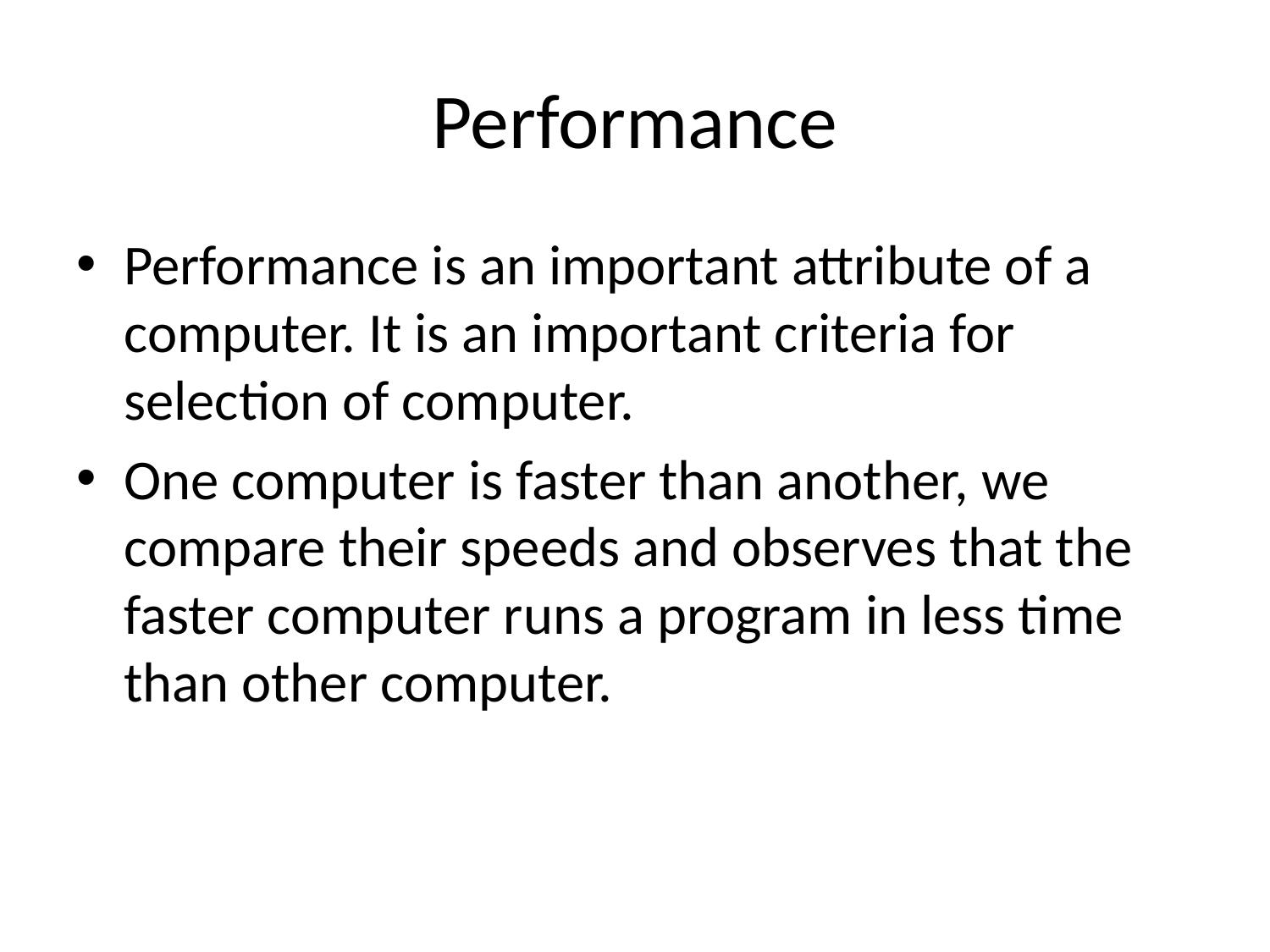

# Performance
Performance is an important attribute of a computer. It is an important criteria for selection of computer.
One computer is faster than another, we compare their speeds and observes that the faster computer runs a program in less time than other computer.